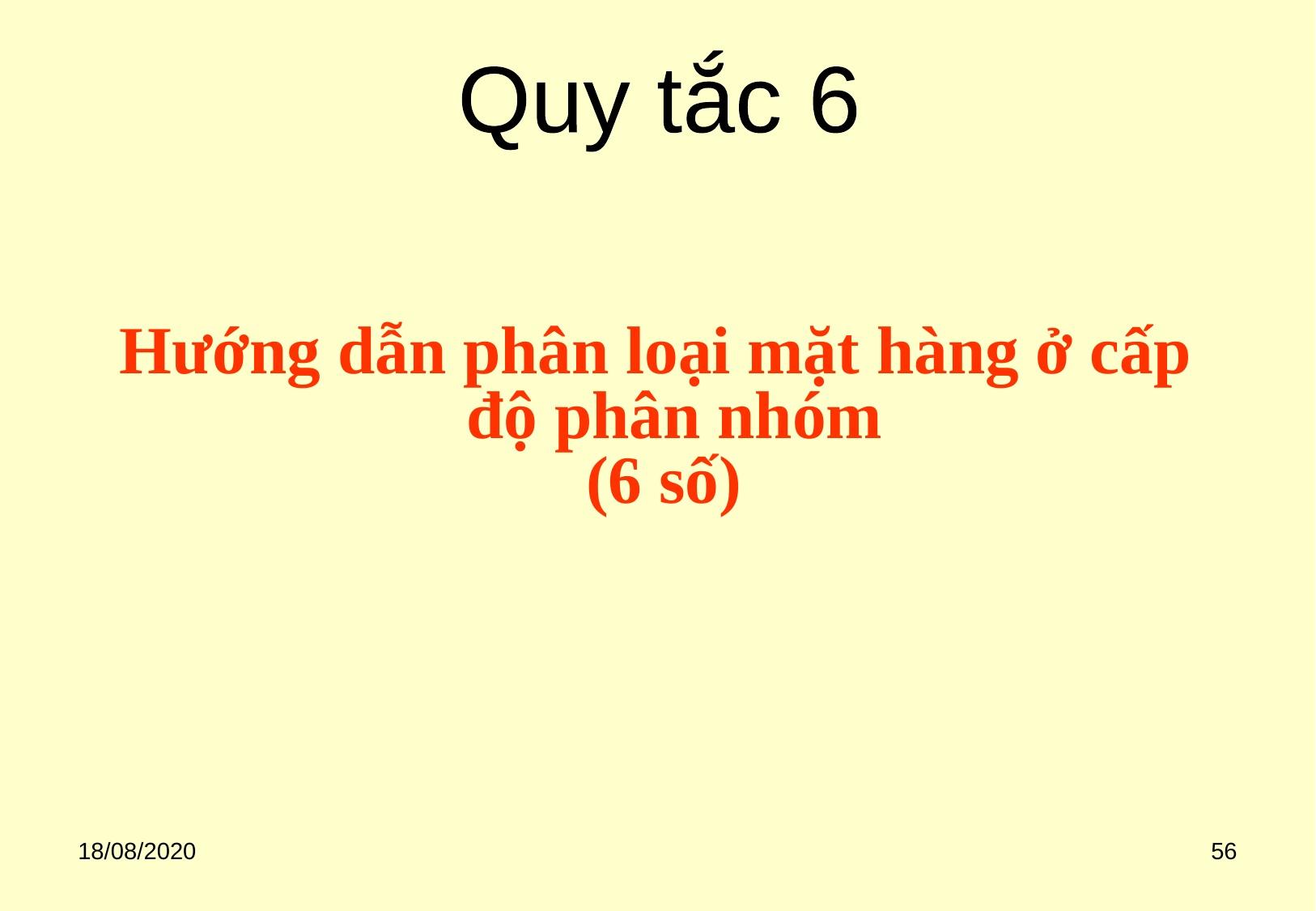

Quy tắc 6

Hướng dẫn phân loại mặt hàng ở cấp độ phân nhóm
 (6 số)

18/08/2020
56